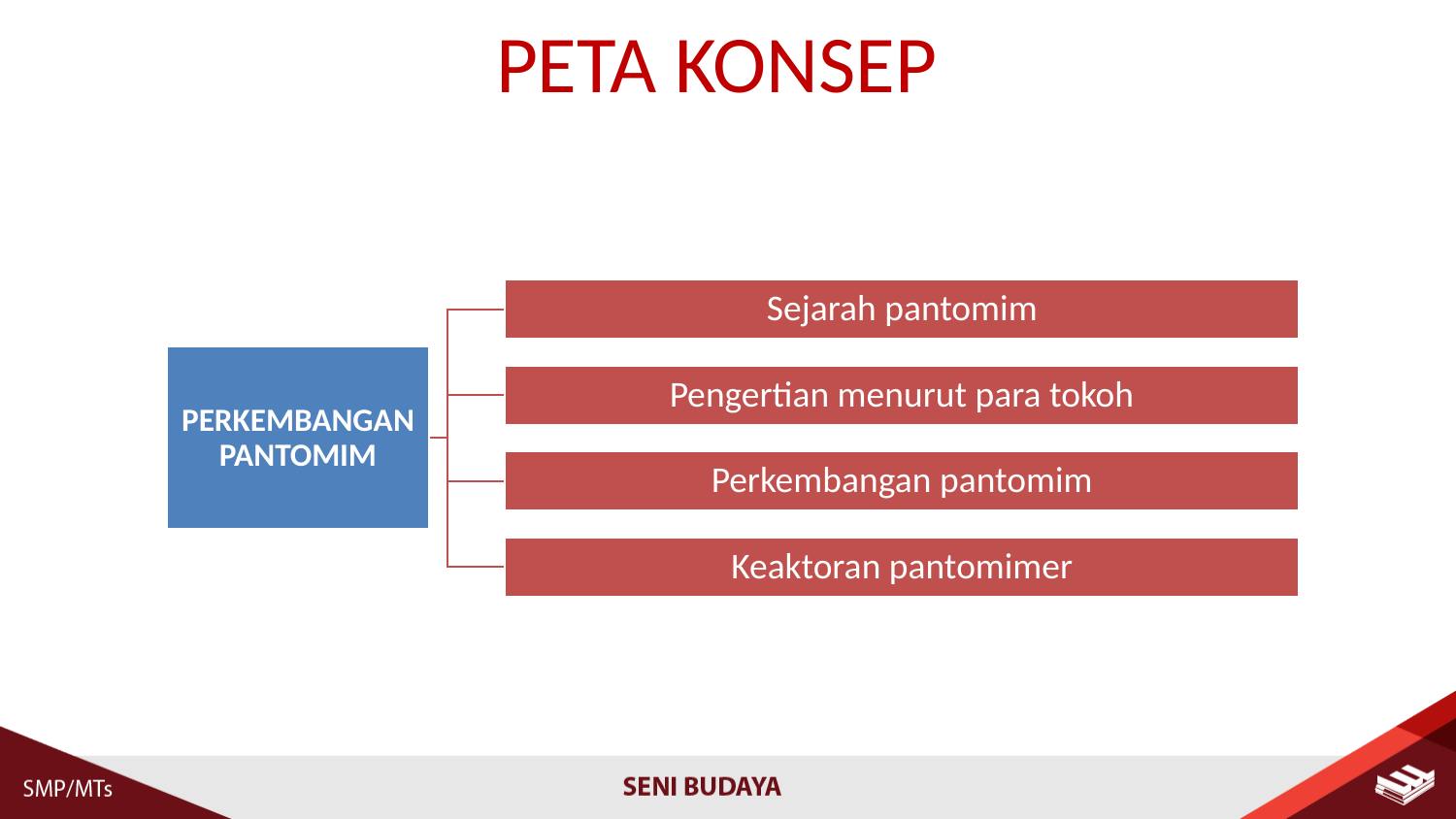

PETA KONSEP

PERKEMBANGAN PANTOMIM
Sejarah pantomim
Pengertian menurut para tokoh
Perkembangan pantomim
Keaktoran pantomimer